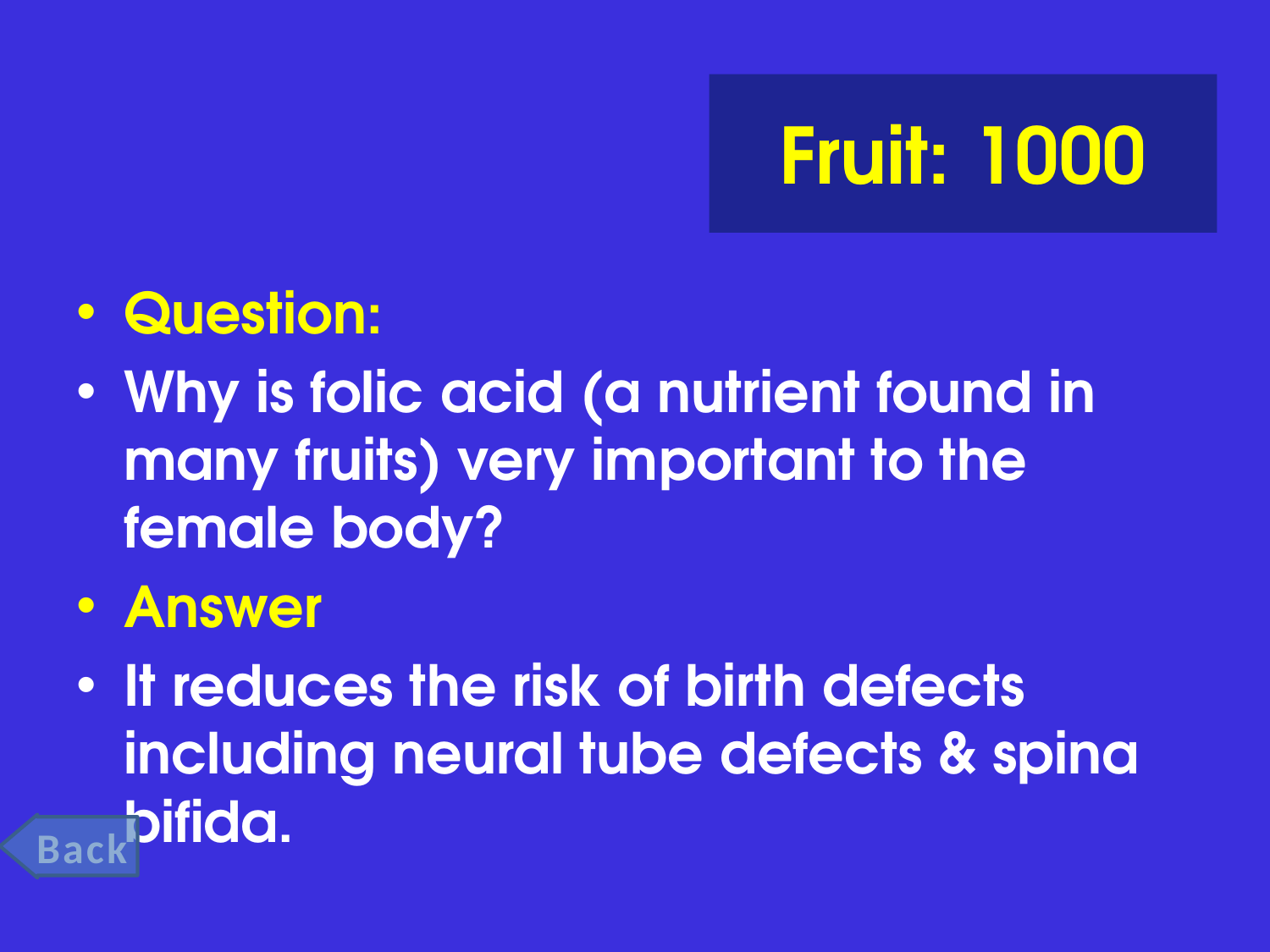

# Fruit: 1000

Question:
Why is folic acid (a nutrient found in many fruits) very important to the female body?
Answer
It reduces the risk of birth defects including neural tube defects & spina bifida.

Back